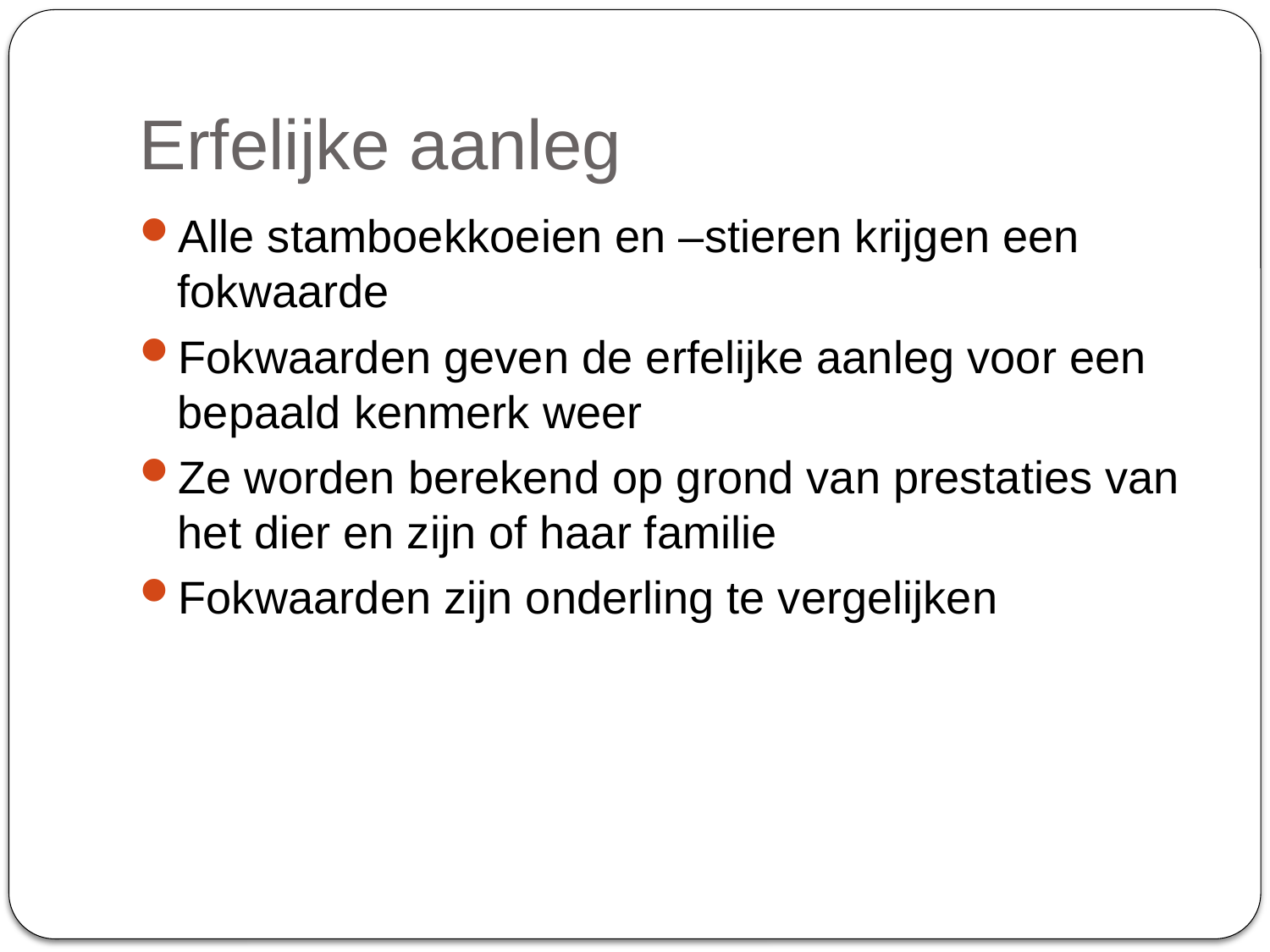

# Erfelijke aanleg
Alle stamboekkoeien en –stieren krijgen een fokwaarde
Fokwaarden geven de erfelijke aanleg voor een bepaald kenmerk weer
Ze worden berekend op grond van prestaties van het dier en zijn of haar familie
Fokwaarden zijn onderling te vergelijken